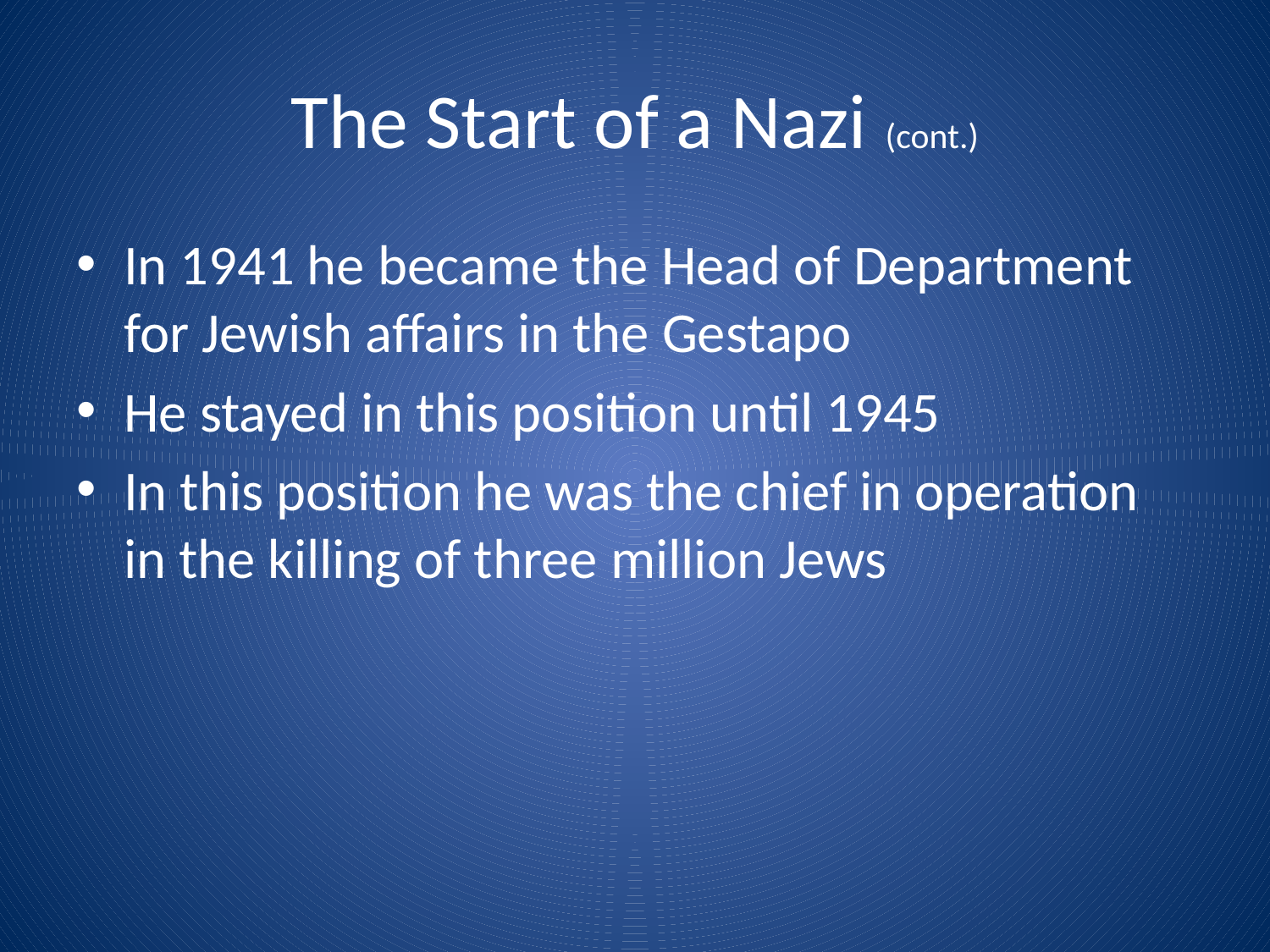

# The Start of a Nazi (cont.)
In 1941 he became the Head of Department for Jewish affairs in the Gestapo
He stayed in this position until 1945
In this position he was the chief in operation in the killing of three million Jews